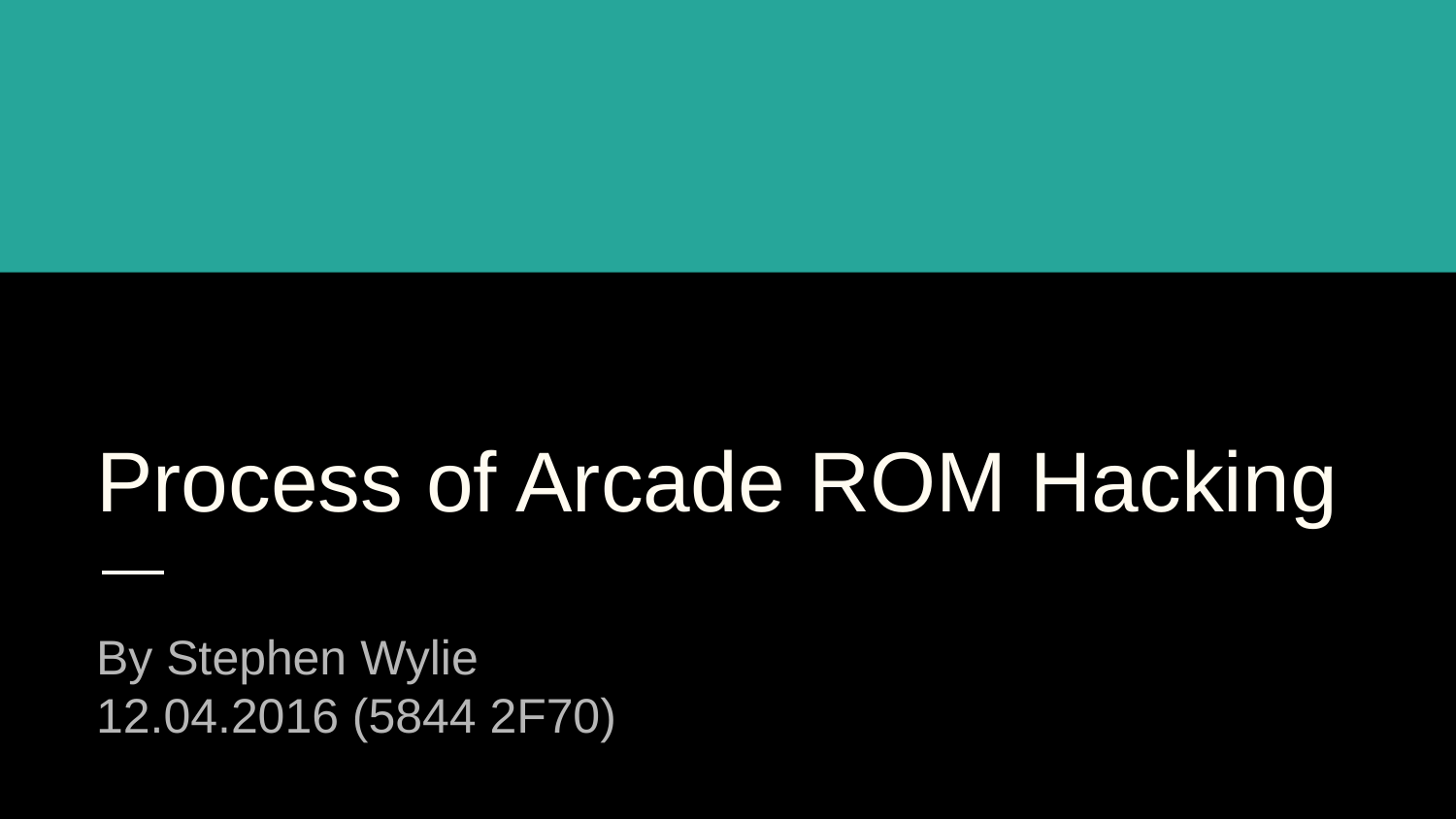

# Process of Arcade ROM Hacking
By Stephen Wylie
12.04.2016 (5844 2F70)